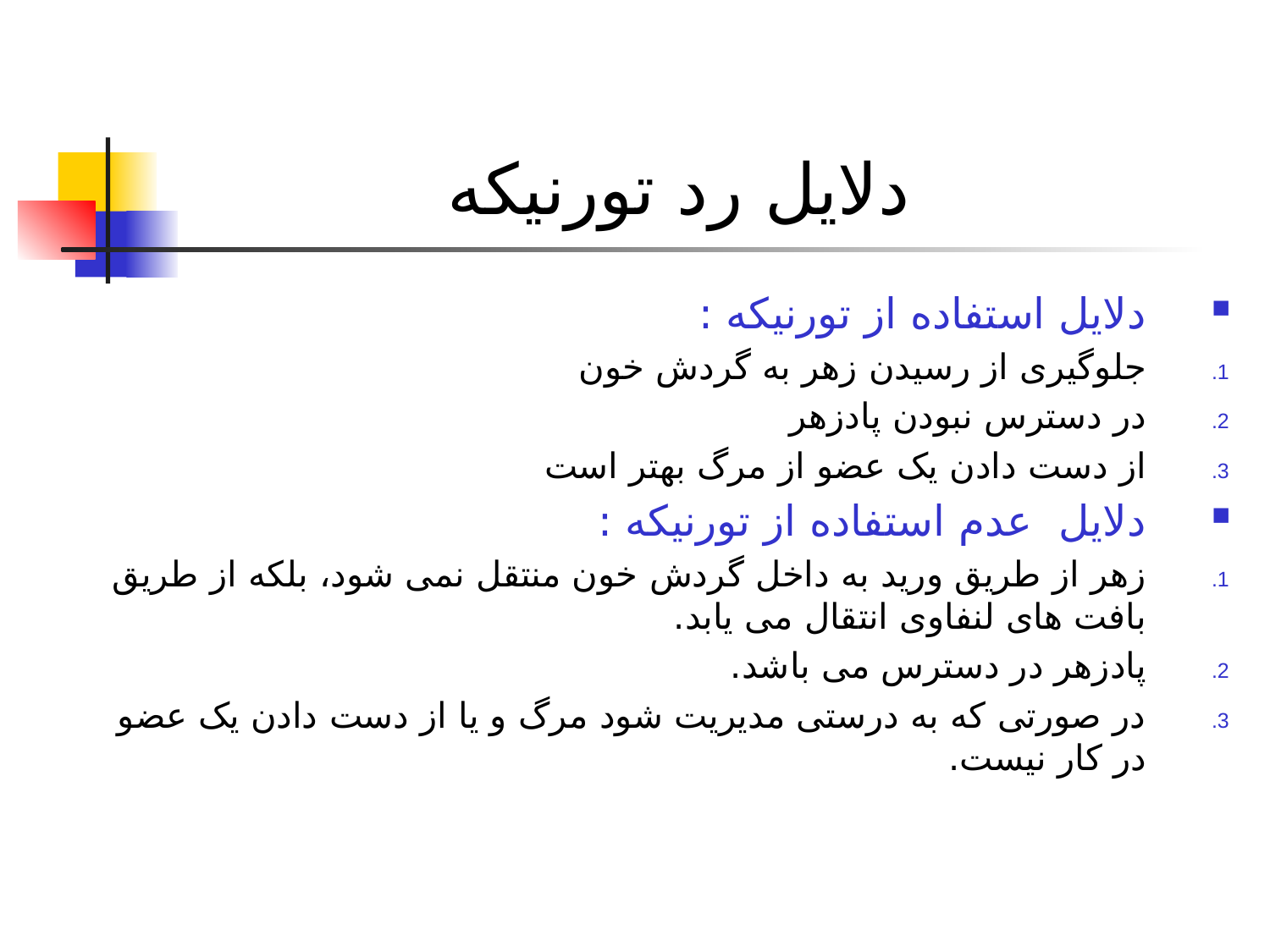

# دلایل رد تورنیکه
دلایل استفاده از تورنیکه :
جلوگیری از رسیدن زهر به گردش خون
در دسترس نبودن پادزهر
از دست دادن یک عضو از مرگ بهتر است
دلایل  عدم استفاده از تورنیکه :
زهر از طریق ورید به داخل گردش خون منتقل نمی شود، بلکه از طریق بافت های لنفاوی انتقال می یابد.
پادزهر در دسترس می باشد.
در صورتی که به درستی مدیریت شود مرگ و یا از دست دادن یک عضو  در کار نیست.